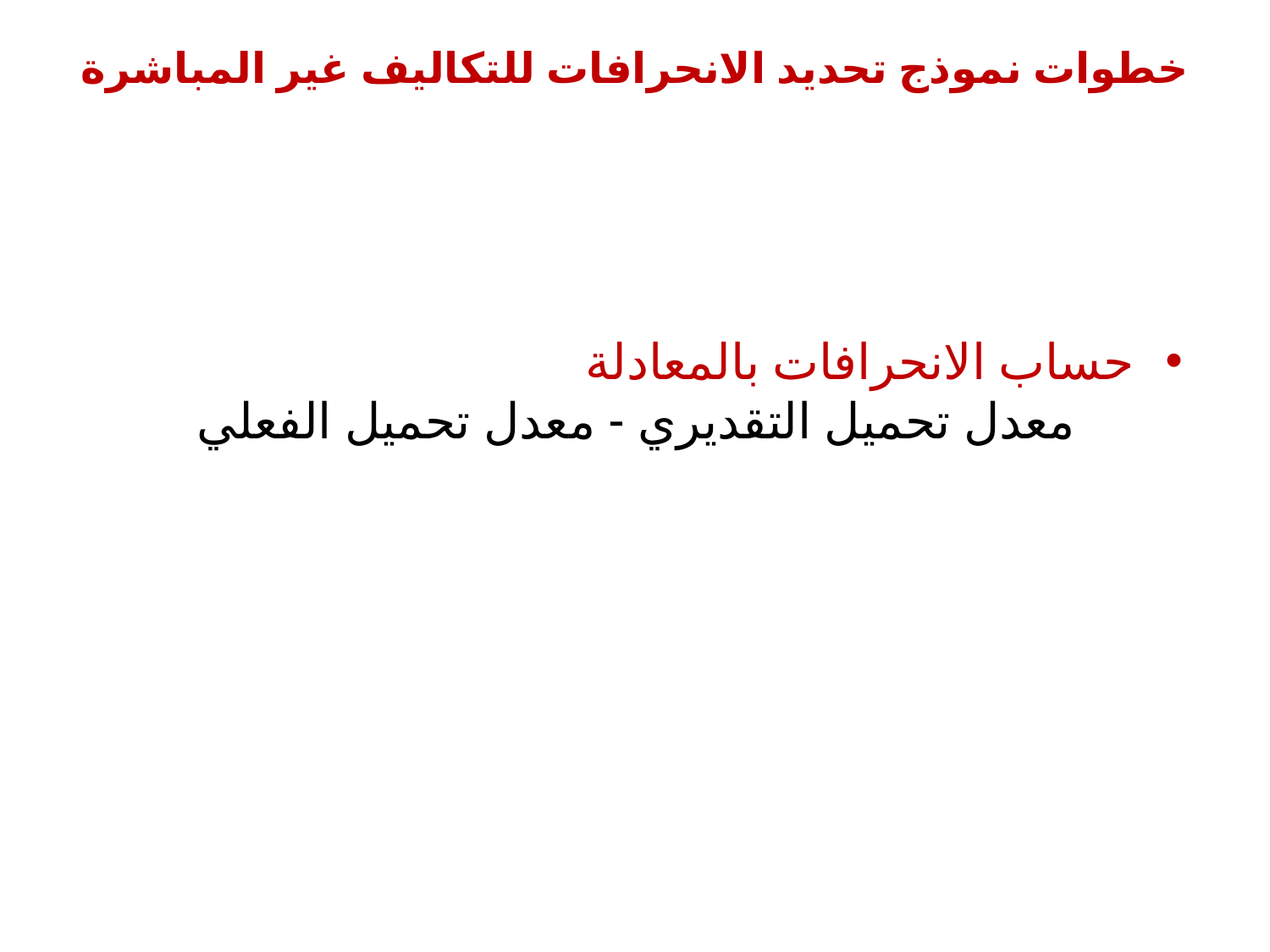

# خطوات نموذج تحديد الانحرافات للتكاليف غير المباشرة
حساب الانحرافات بالمعادلة
معدل تحميل التقديري - معدل تحميل الفعلي